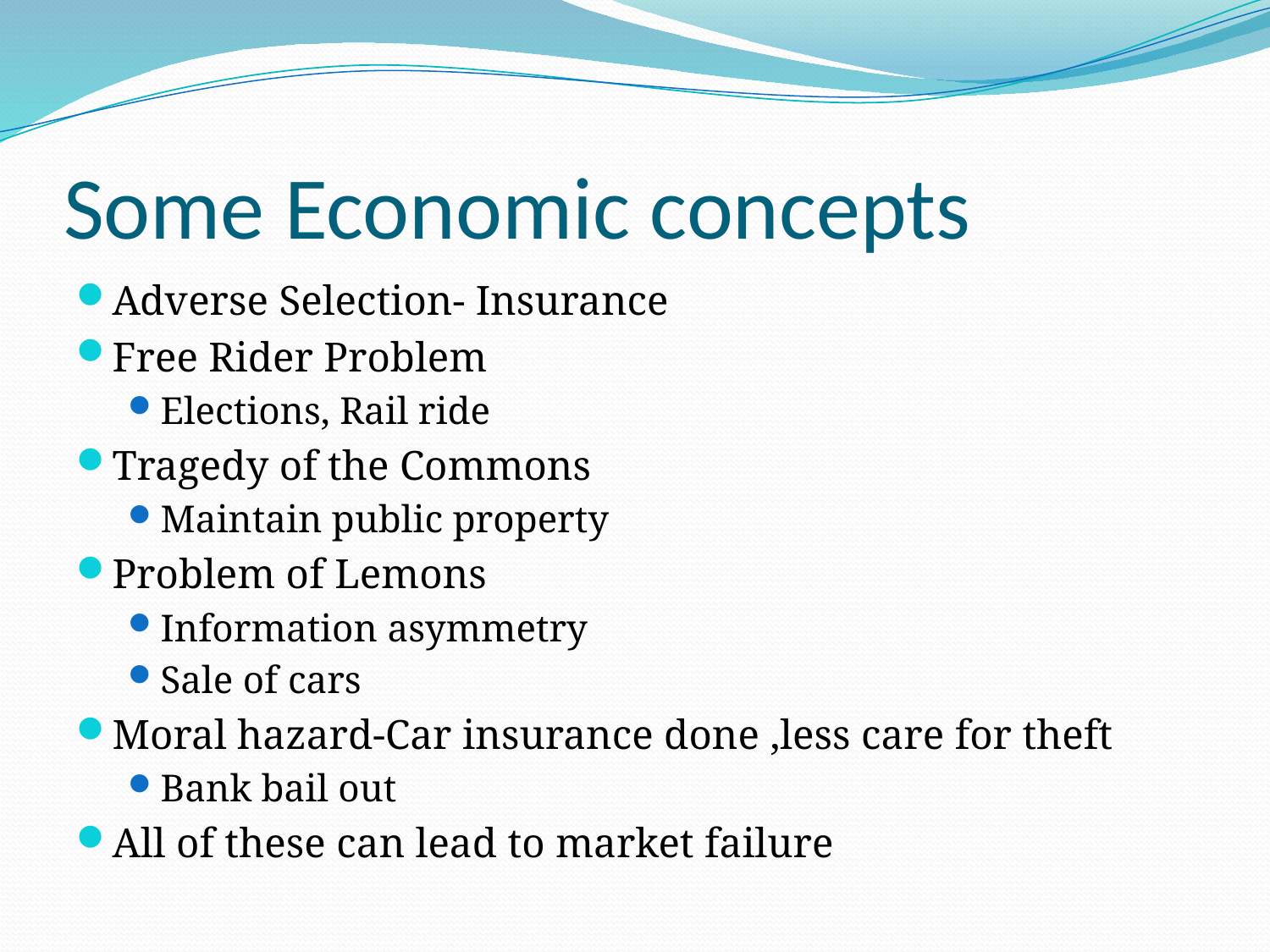

# Some Economic concepts
Adverse Selection- Insurance
Free Rider Problem
Elections, Rail ride
Tragedy of the Commons
Maintain public property
Problem of Lemons
Information asymmetry
Sale of cars
Moral hazard-Car insurance done ,less care for theft
Bank bail out
All of these can lead to market failure